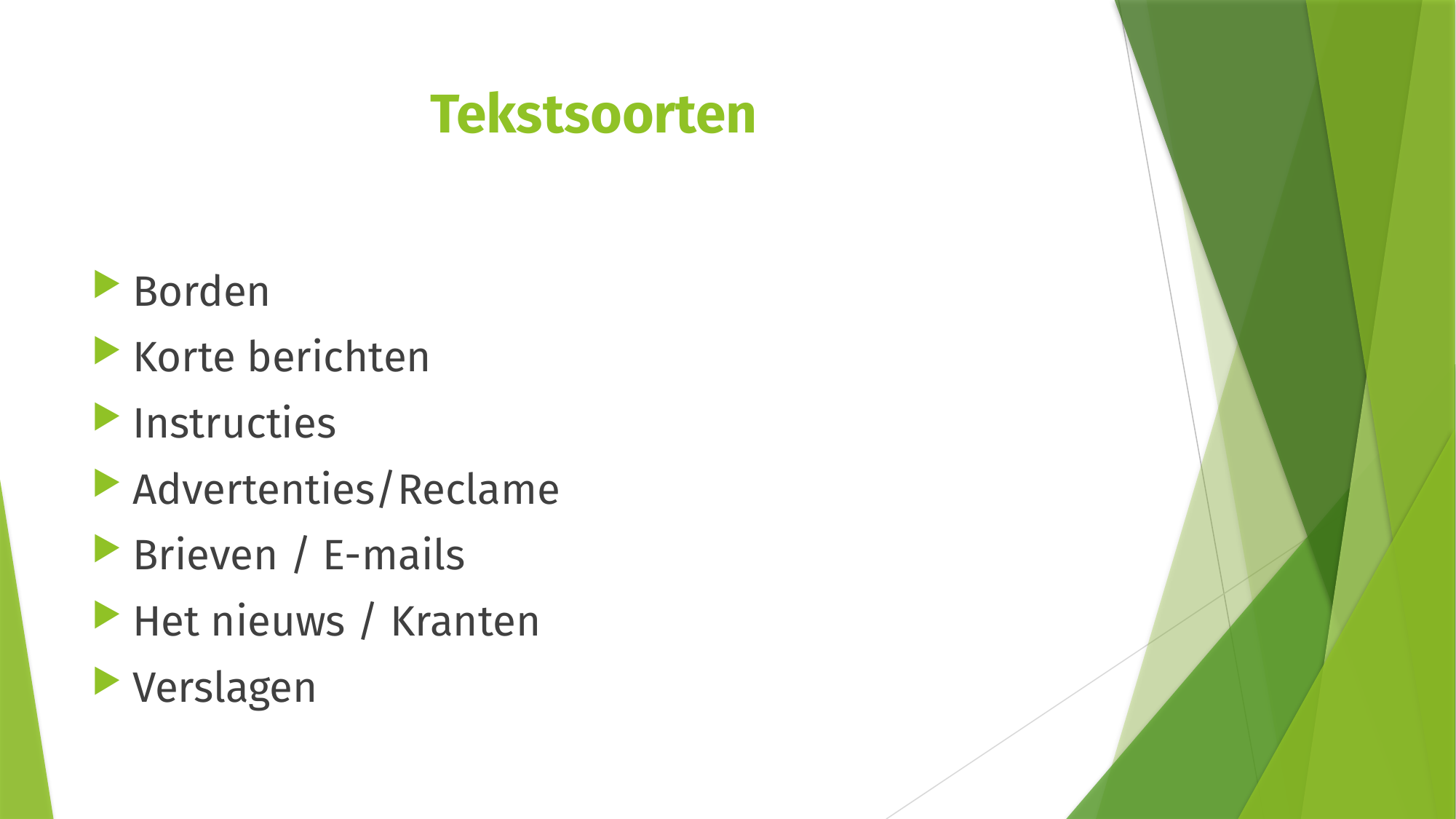

# Tekstsoorten
Borden
Korte berichten
Instructies
Advertenties/Reclame
Brieven / E-mails
Het nieuws / Kranten
Verslagen